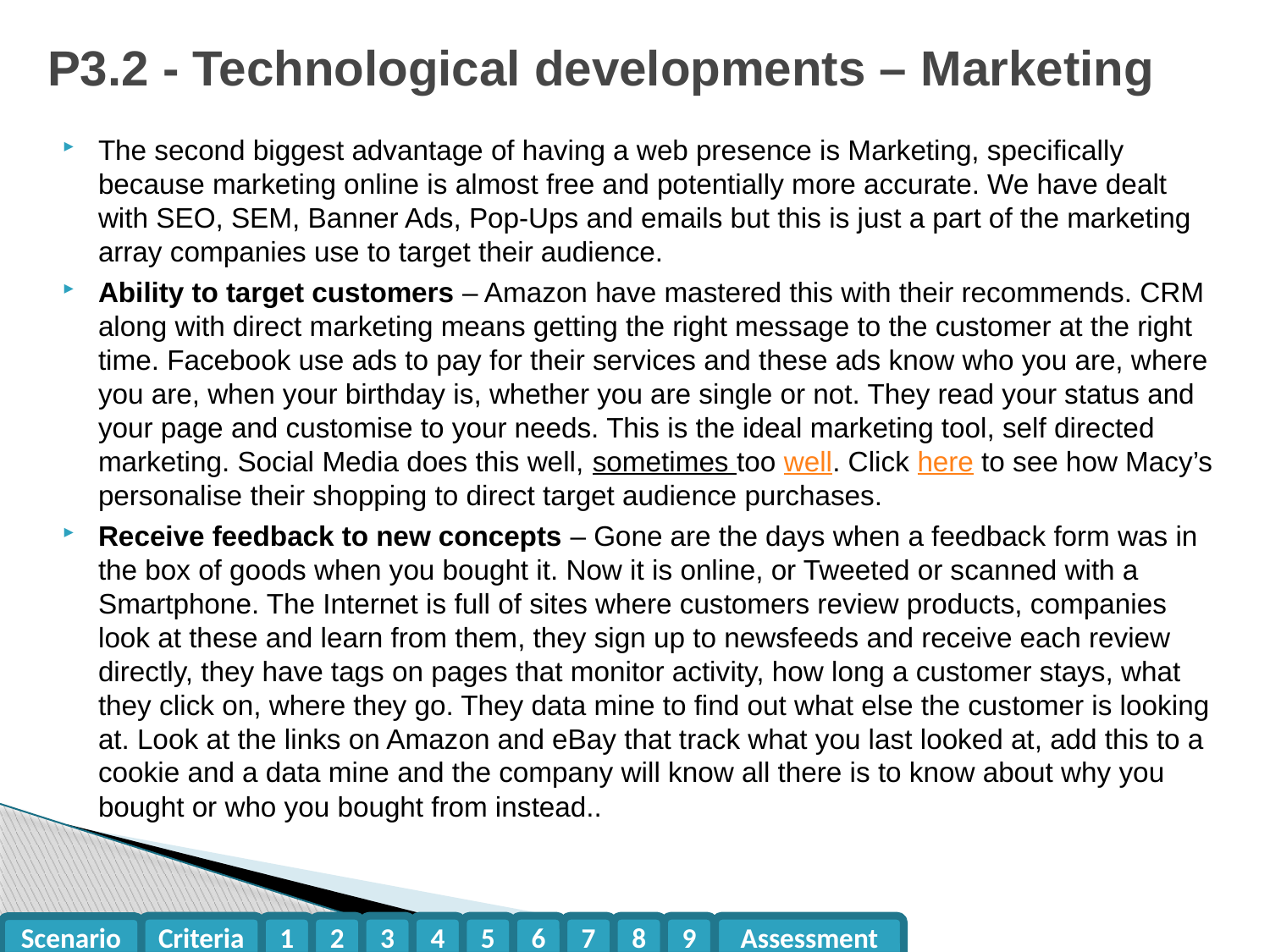

# P3.2 - Technological developments – Marketing
The second biggest advantage of having a web presence is Marketing, specifically because marketing online is almost free and potentially more accurate. We have dealt with SEO, SEM, Banner Ads, Pop-Ups and emails but this is just a part of the marketing array companies use to target their audience.
Ability to target customers – Amazon have mastered this with their recommends. CRM along with direct marketing means getting the right message to the customer at the right time. Facebook use ads to pay for their services and these ads know who you are, where you are, when your birthday is, whether you are single or not. They read your status and your page and customise to your needs. This is the ideal marketing tool, self directed marketing. Social Media does this well, sometimes too well. Click here to see how Macy’s personalise their shopping to direct target audience purchases.
Receive feedback to new concepts – Gone are the days when a feedback form was in the box of goods when you bought it. Now it is online, or Tweeted or scanned with a Smartphone. The Internet is full of sites where customers review products, companies look at these and learn from them, they sign up to newsfeeds and receive each review directly, they have tags on pages that monitor activity, how long a customer stays, what they click on, where they go. They data mine to find out what else the customer is looking at. Look at the links on Amazon and eBay that track what you last looked at, add this to a cookie and a data mine and the company will know all there is to know about why you bought or who you bought from instead..